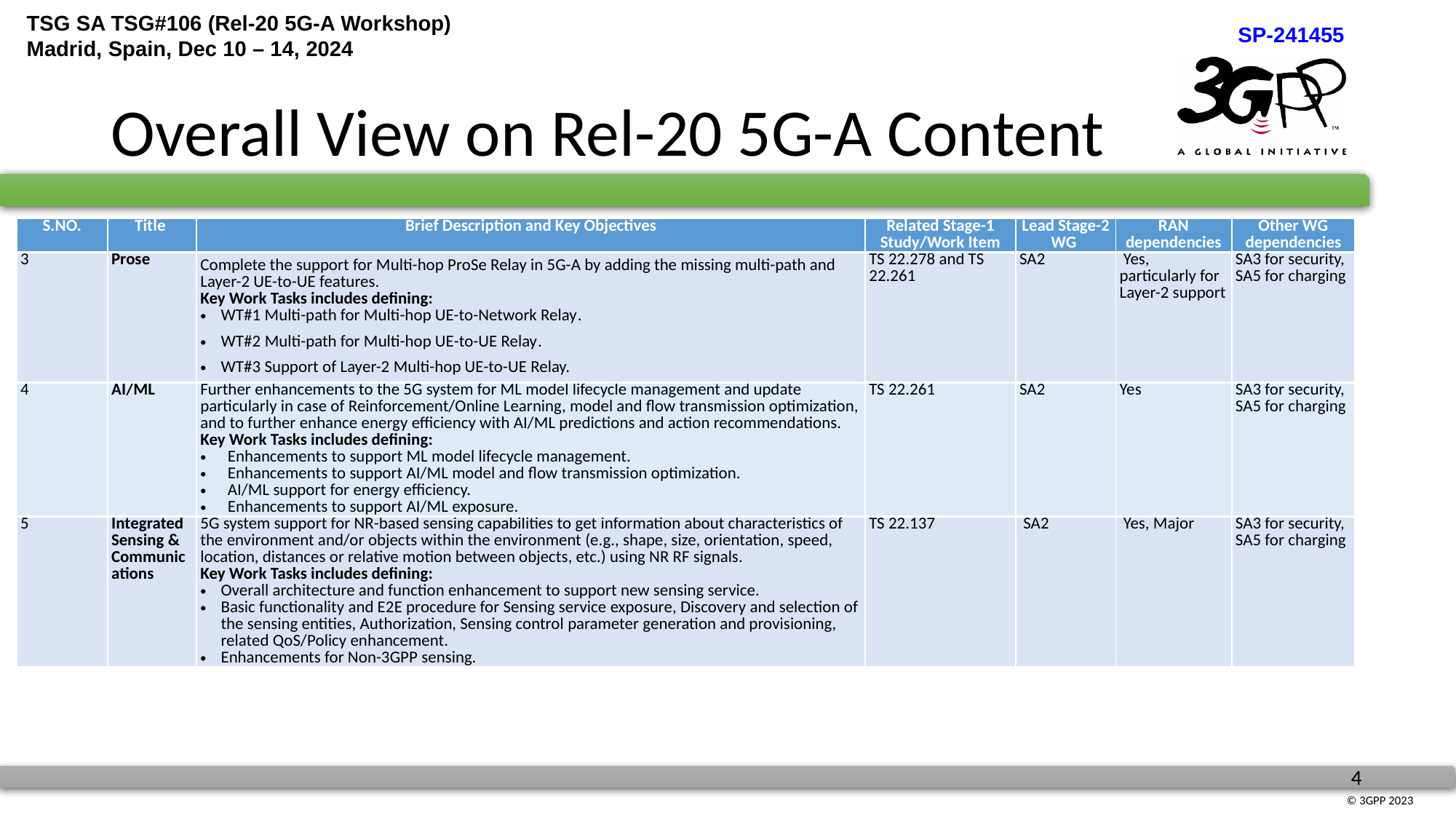

# Overall View on Rel-20 5G-A Content
| S.NO. | Title | Brief Description and Key Objectives | Related Stage-1 Study/Work Item | Lead Stage-2 WG | RAN dependencies | Other WG dependencies |
| --- | --- | --- | --- | --- | --- | --- |
| 3 | Prose | Complete the support for Multi-hop ProSe Relay in 5G-A by adding the missing multi-path and Layer-2 UE-to-UE features.  Key Work Tasks includes defining: WT#1 Multi-path for Multi-hop UE-to-Network Relay. WT#2 Multi-path for Multi-hop UE-to-UE Relay. WT#3 Support of Layer-2 Multi-hop UE-to-UE Relay. | TS 22.278 and TS 22.261 | SA2 | Yes, particularly for Layer-2 support | SA3 for security, SA5 for charging |
| 4 | AI/ML | Further enhancements to the 5G system for ML model lifecycle management and update particularly in case of Reinforcement/Online Learning, model and flow transmission optimization, and to further enhance energy efficiency with AI/ML predictions and action recommendations. Key Work Tasks includes defining: Enhancements to support ML model lifecycle management. Enhancements to support AI/ML model and flow transmission optimization. AI/ML support for energy efficiency. Enhancements to support AI/ML exposure. | TS 22.261 | SA2 | Yes | SA3 for security, SA5 for charging |
| 5 | Integrated Sensing & Communications | 5G system support for NR-based sensing capabilities to get information about characteristics of the environment and/or objects within the environment (e.g., shape, size, orientation, speed, location, distances or relative motion between objects, etc.) using NR RF signals. Key Work Tasks includes defining: Overall architecture and function enhancement to support new sensing service. Basic functionality and E2E procedure for Sensing service exposure, Discovery and selection of the sensing entities, Authorization, Sensing control parameter generation and provisioning, related QoS/Policy enhancement. Enhancements for Non-3GPP sensing. | TS 22.137 | SA2 | Yes, Major | SA3 for security, SA5 for charging |